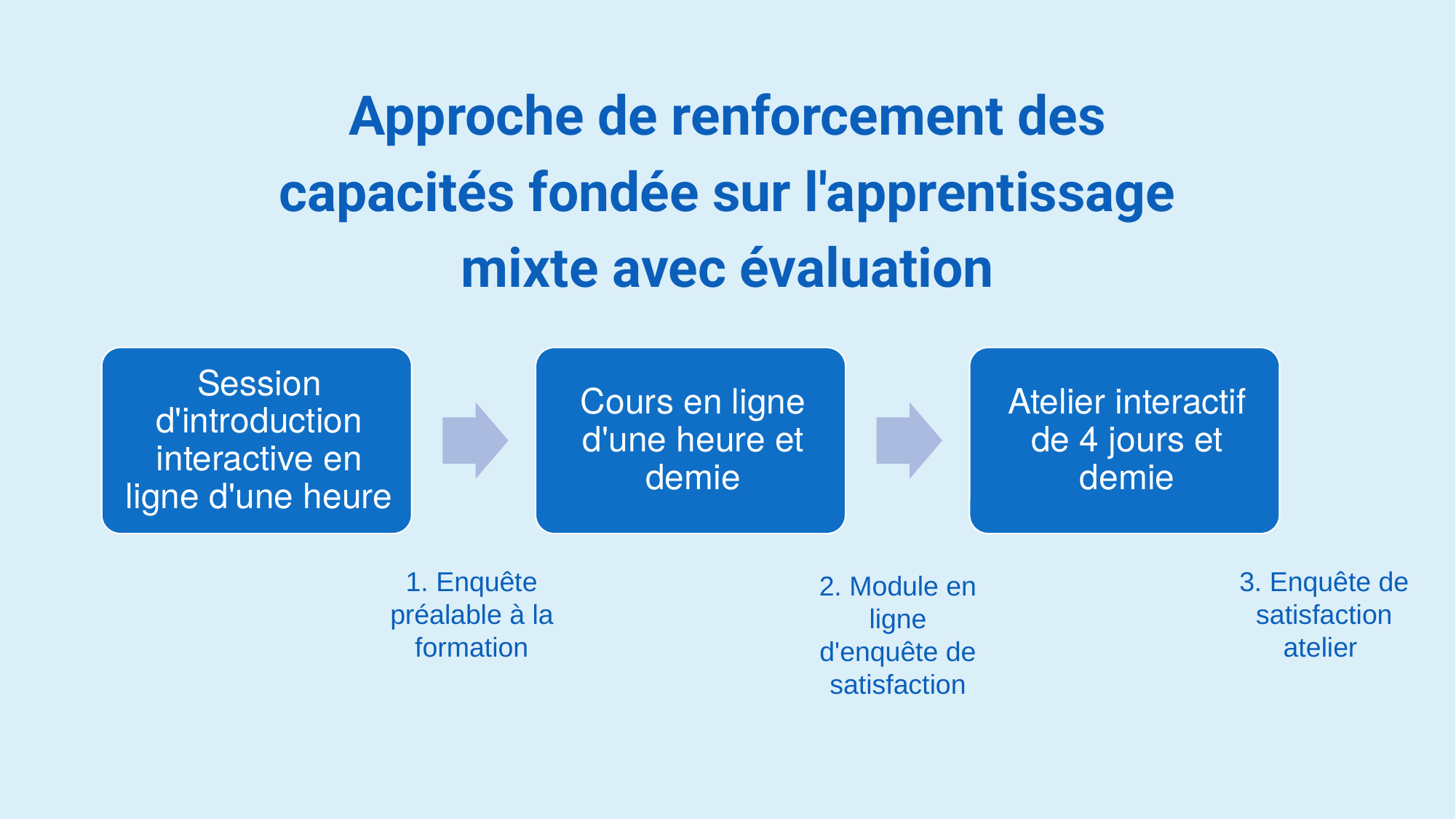

Approche de renforcement des capacités fondée sur l'apprentissage mixte avec évaluation
Session d'introduction interactive en ligne d'une heure

Cours en ligne d'une heure et demie

Atelier interactif de 4 jours et demie
1. Enquête préalable à la formation
3. Enquête de satisfaction
atelier
2. Module en ligne d'enquête de satisfaction